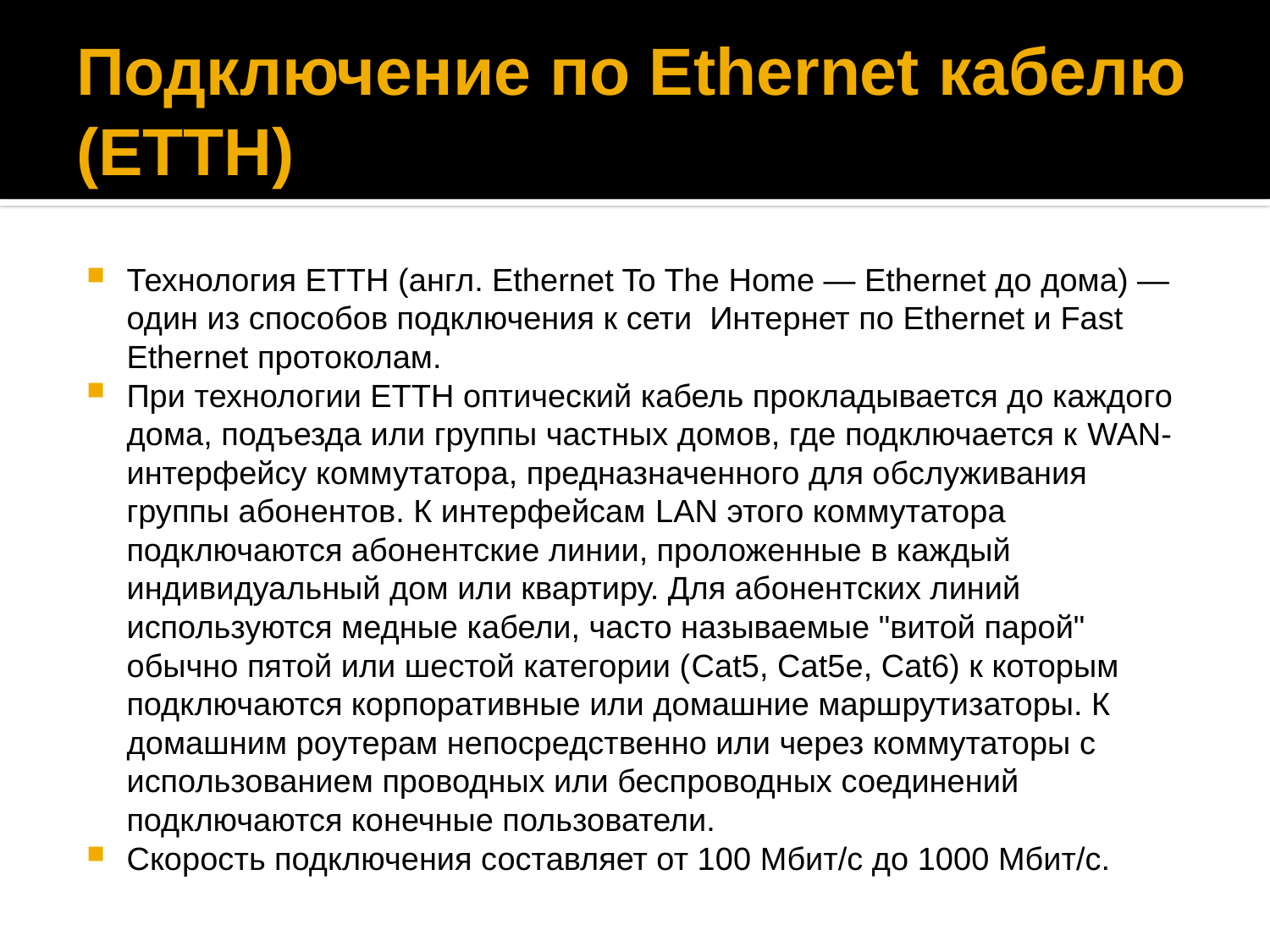

# Подключение по Ethernet кабелю (ETTH)
Технология ETTH (англ. Ethernet To The Home — Ethernet до дома) — один из способов подключения к сети  Интернет по Ethernet и Fast Ethernet протоколам.
При технологии ETTH оптический кабель прокладывается до каждого дома, подъезда или группы частных домов, где подключается к WAN-интерфейсу коммутатора, предназначенного для обслуживания группы абонентов. К интерфейсам LAN этого коммутатора подключаются абонентские линии, проложенные в каждый  индивидуальный дом или квартиру. Для абонентских линий используются медные кабели, часто называемые "витой парой" обычно пятой или шестой категории (Cat5, Cat5e, Cat6) к которым подключаются корпоративные или домашние маршрутизаторы. К домашним роутерам непосредственно или через коммутаторы с использованием проводных или беспроводных соединений подключаются конечные пользователи.
Скорость подключения составляет от 100 Мбит/с до 1000 Мбит/c.